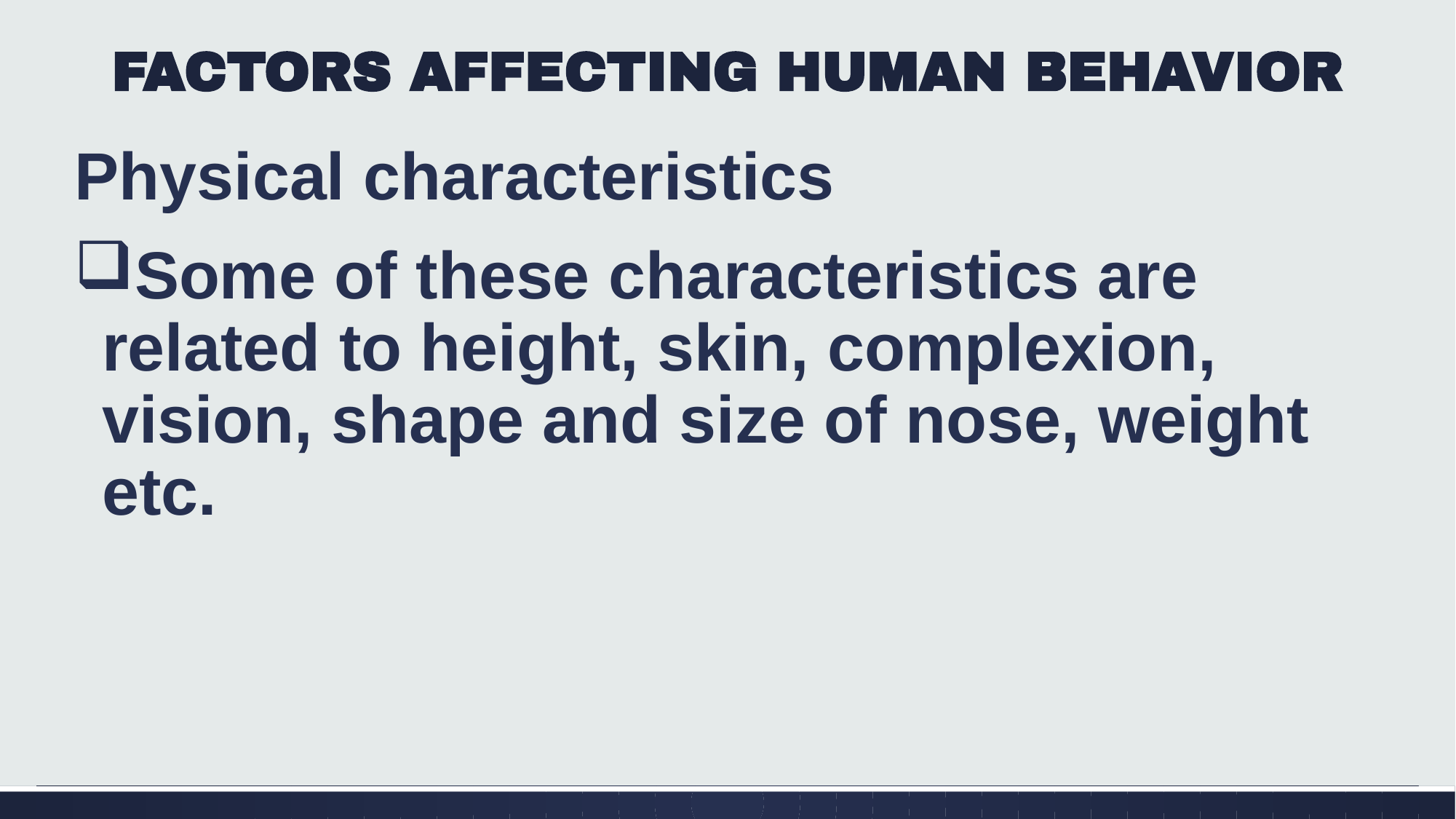

# FACTORS AFFECTING HUMAN BEHAVIOR
Physical characteristics
Some of these characteristics are related to height, skin, complexion, vision, shape and size of nose, weight etc.